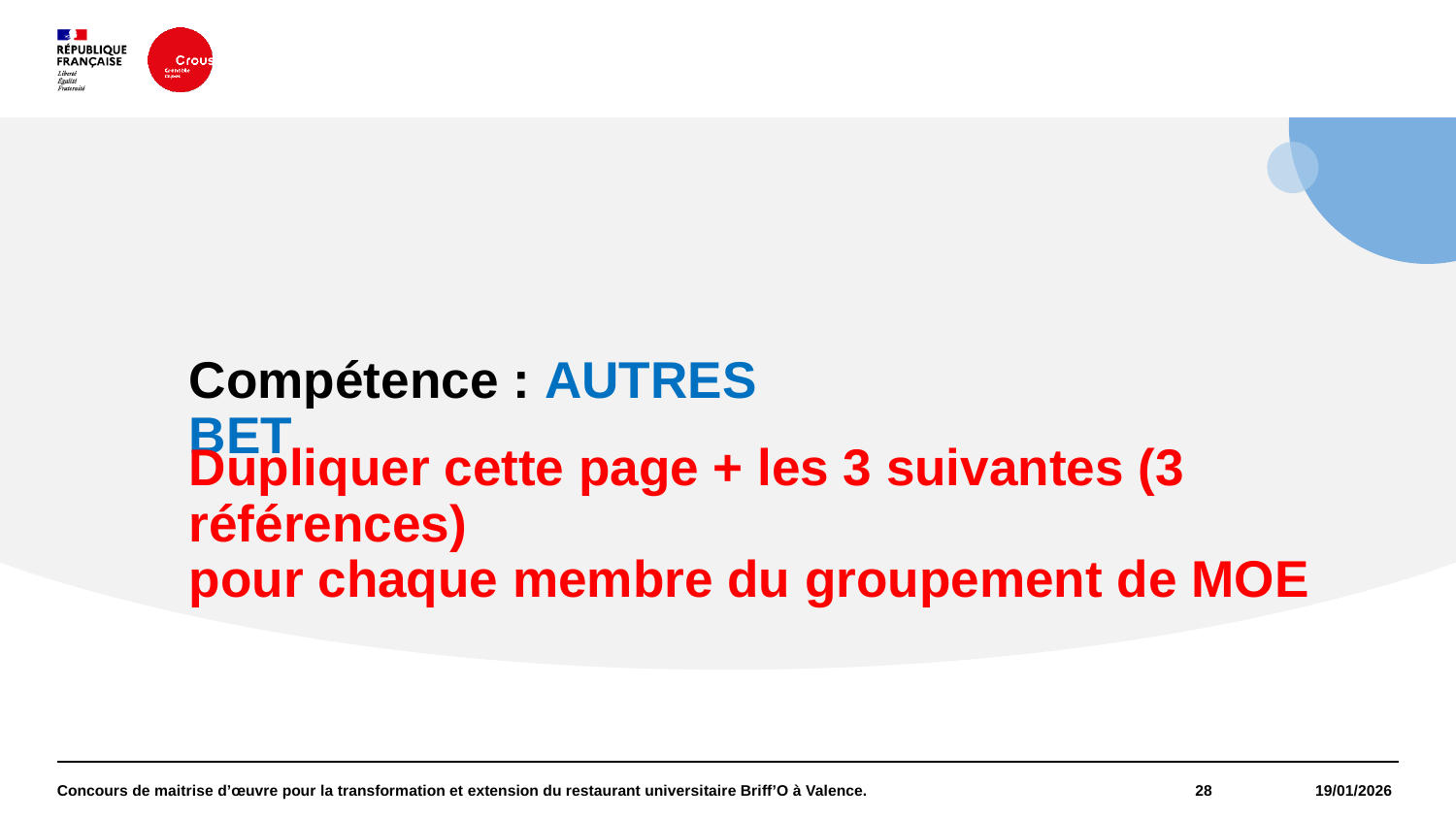

# Compétence : AUTRES BET
Dupliquer cette page + les 3 suivantes (3 références)
pour chaque membre du groupement de MOE
Concours de maitrise d’œuvre pour la transformation et extension du restaurant universitaire Briff’O à Valence.
28